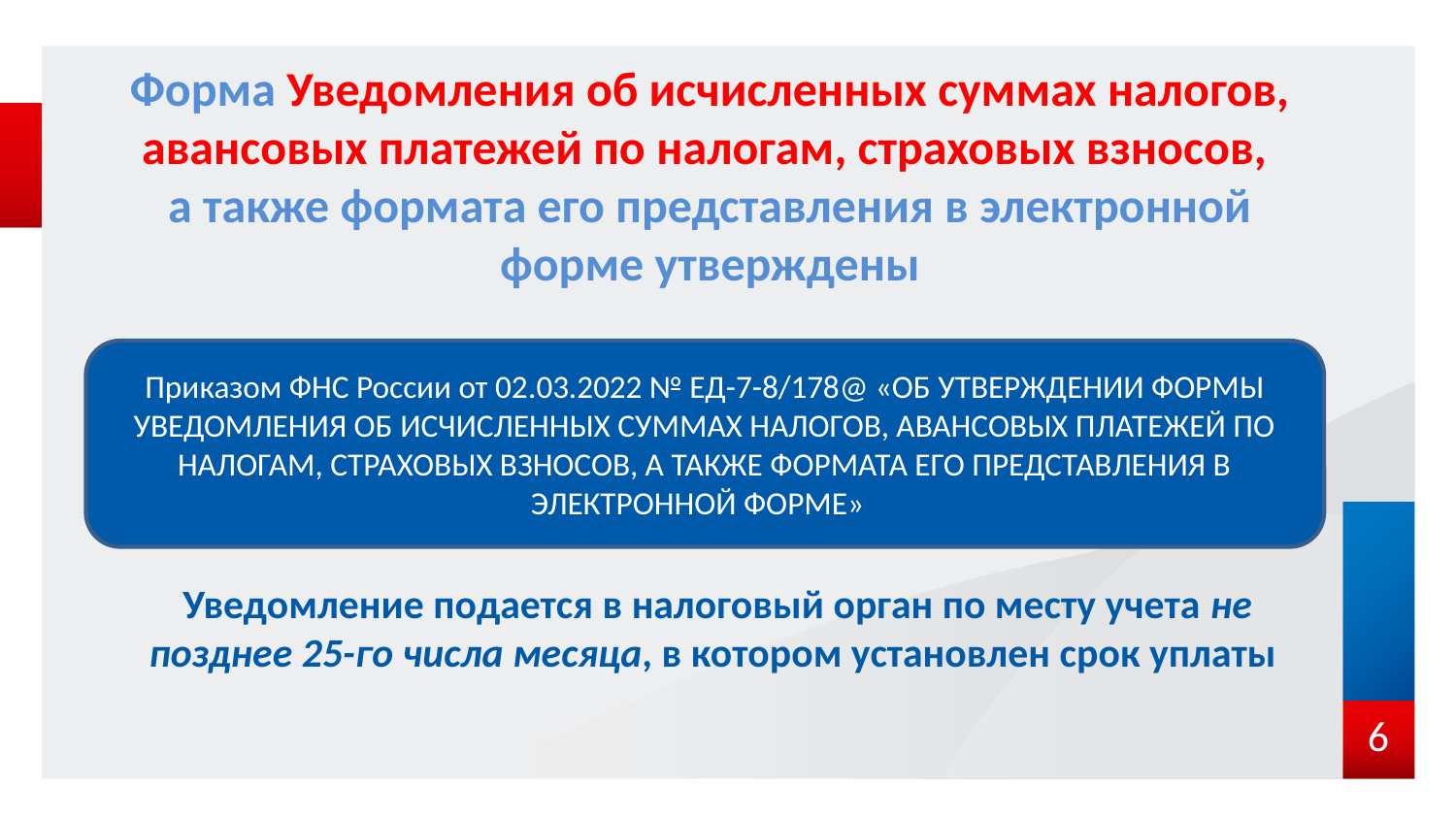

# Форма Уведомления об исчисленных суммах налогов, авансовых платежей по налогам, страховых взносов, а также формата его представления в электронной форме утверждены
Приказом ФНС России от 02.03.2022 № ЕД-7-8/178@ «ОБ УТВЕРЖДЕНИИ ФОРМЫ УВЕДОМЛЕНИЯ ОБ ИСЧИСЛЕННЫХ СУММАХ НАЛОГОВ, АВАНСОВЫХ ПЛАТЕЖЕЙ ПО НАЛОГАМ, СТРАХОВЫХ ВЗНОСОВ, А ТАКЖЕ ФОРМАТА ЕГО ПРЕДСТАВЛЕНИЯ В ЭЛЕКТРОННОЙ ФОРМЕ»
Уведомление подается в налоговый орган по месту учета не позднее 25-го числа месяца, в котором установлен срок уплаты

6